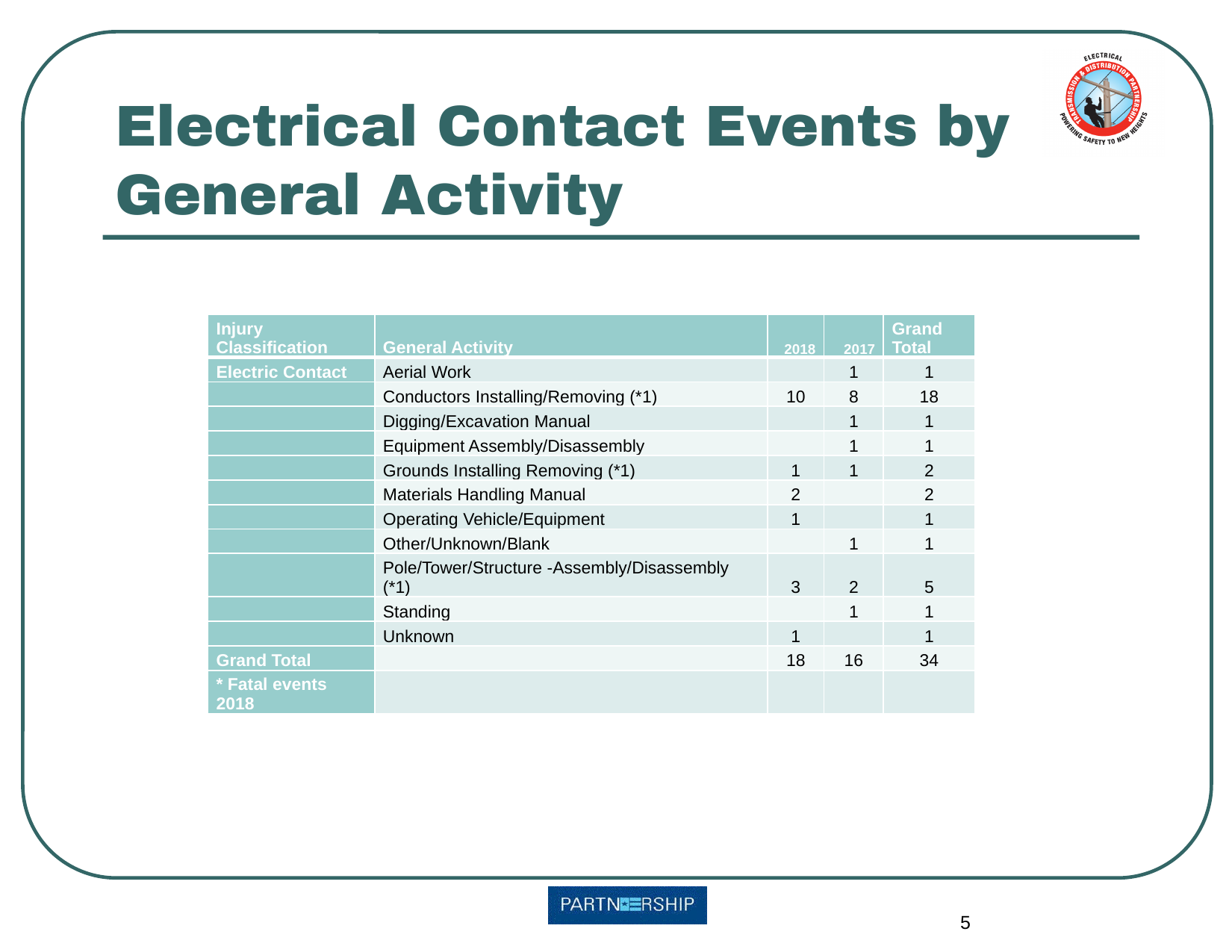

# Electrical Contact Events by General Activity
| Injury Classification | General Activity | 2018 | 2017 | Grand Total |
| --- | --- | --- | --- | --- |
| Electric Contact | Aerial Work |  | 1 | 1 |
|  | Conductors Installing/Removing (\*1) | 10 | 8 | 18 |
|  | Digging/Excavation Manual |  | 1 | 1 |
|  | Equipment Assembly/Disassembly |  | 1 | 1 |
|  | Grounds Installing Removing (\*1) | 1 | 1 | 2 |
|  | Materials Handling Manual | 2 |  | 2 |
|  | Operating Vehicle/Equipment | 1 |  | 1 |
|  | Other/Unknown/Blank |  | 1 | 1 |
|  | Pole/Tower/Structure -Assembly/Disassembly (\*1) | 3 | 2 | 5 |
|  | Standing |  | 1 | 1 |
|  | Unknown | 1 |  | 1 |
| Grand Total |  | 18 | 16 | 34 |
| \* Fatal events 2018 |  |  |  |  |